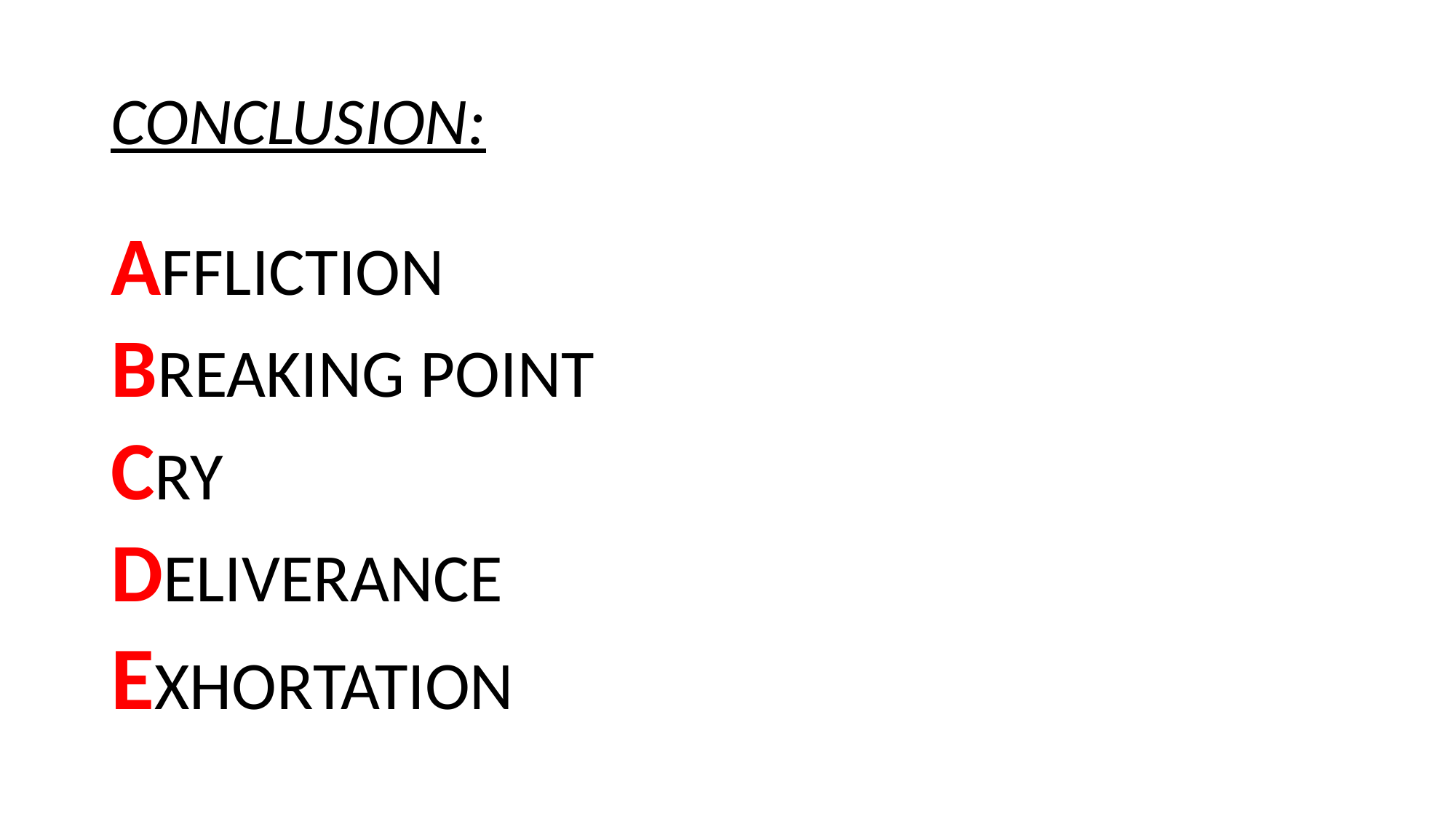

# CONCLUSION:
AFFLICTION
BREAKING POINT
CRY
DELIVERANCE
EXHORTATION